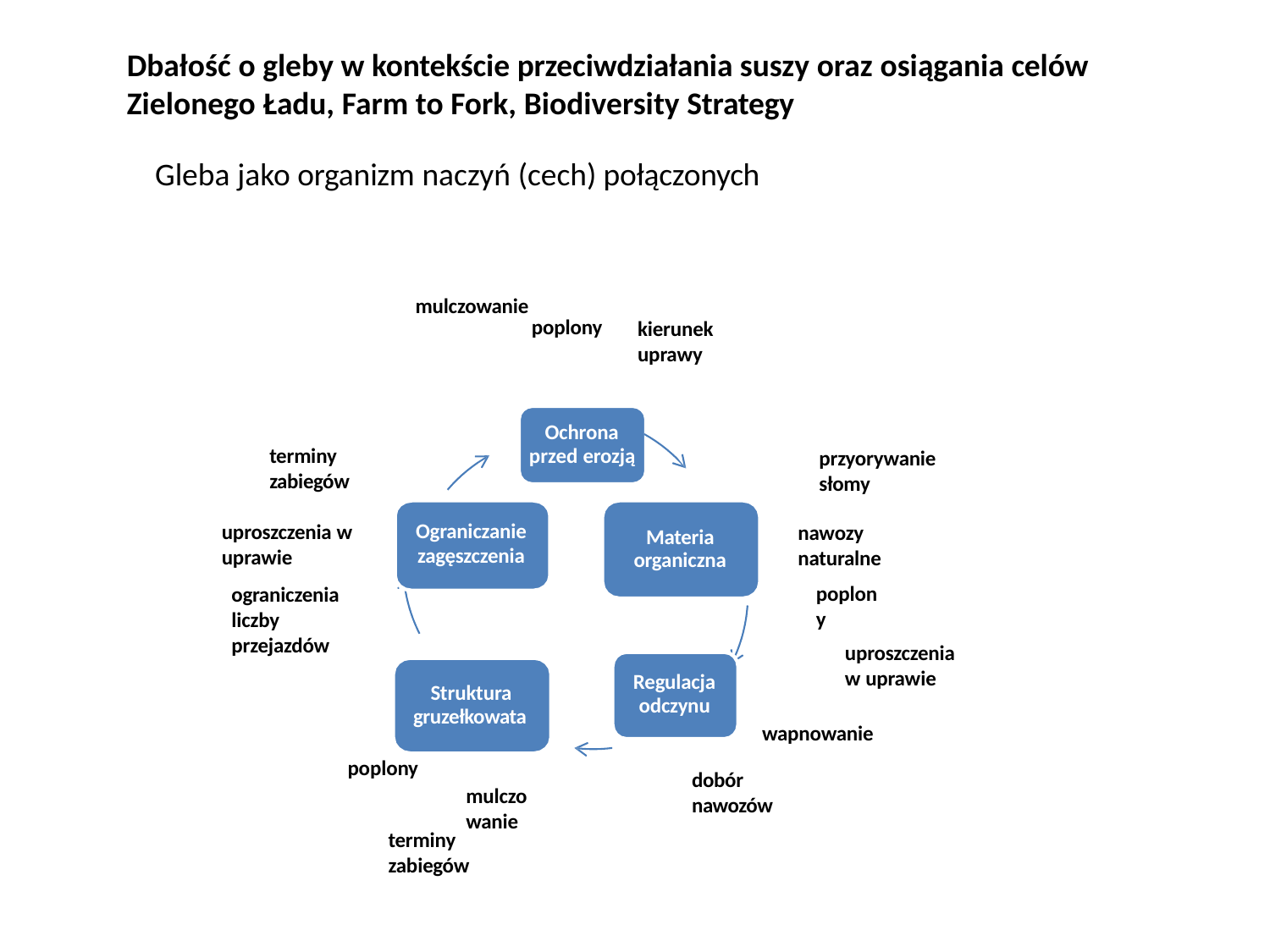

# Dbałość o gleby w kontekście przeciwdziałania suszy oraz osiągania celów
Zielonego Ładu, Farm to Fork, Biodiversity Strategy
Gleba jako organizm naczyń (cech) połączonych
mulczowanie
poplony
kierunek uprawy

Ochrona przed erozją

terminy zabiegów
przyorywanie słomy

uproszczenia w uprawie
ograniczenia liczby przejazdów
Ograniczanie
zagęszczenia
nawozy naturalne
poplony
uproszczenia w uprawie
Materia organiczna

Regulacja
odczynu
Struktura gruzełkowata
wapnowanie

poplony
dobór nawozów
mulczo
wanie
terminy
zabiegów